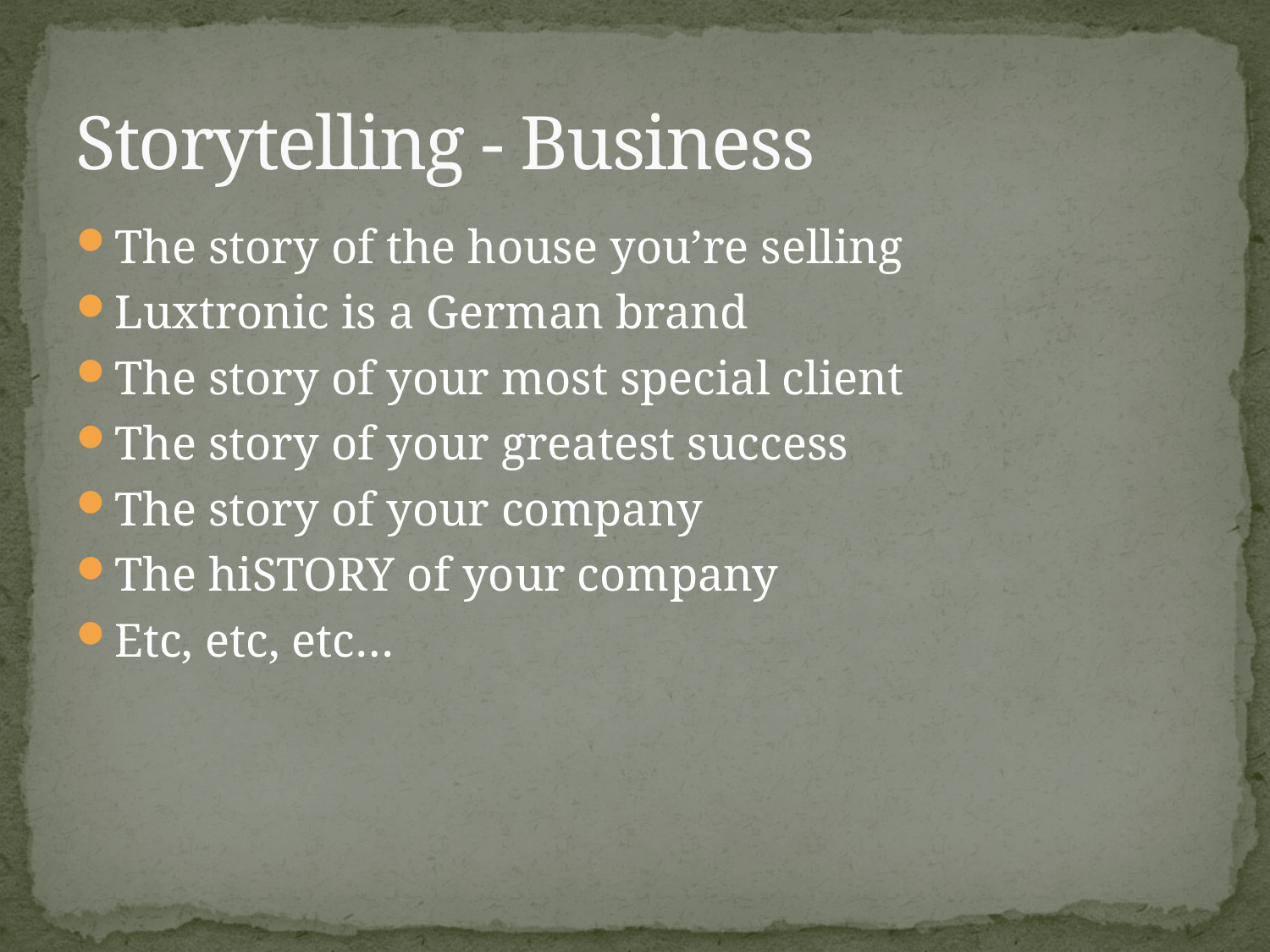

# Storytelling - Business
The story of the house you’re selling
Luxtronic is a German brand
The story of your most special client
The story of your greatest success
The story of your company
The hiSTORY of your company
Etc, etc, etc…